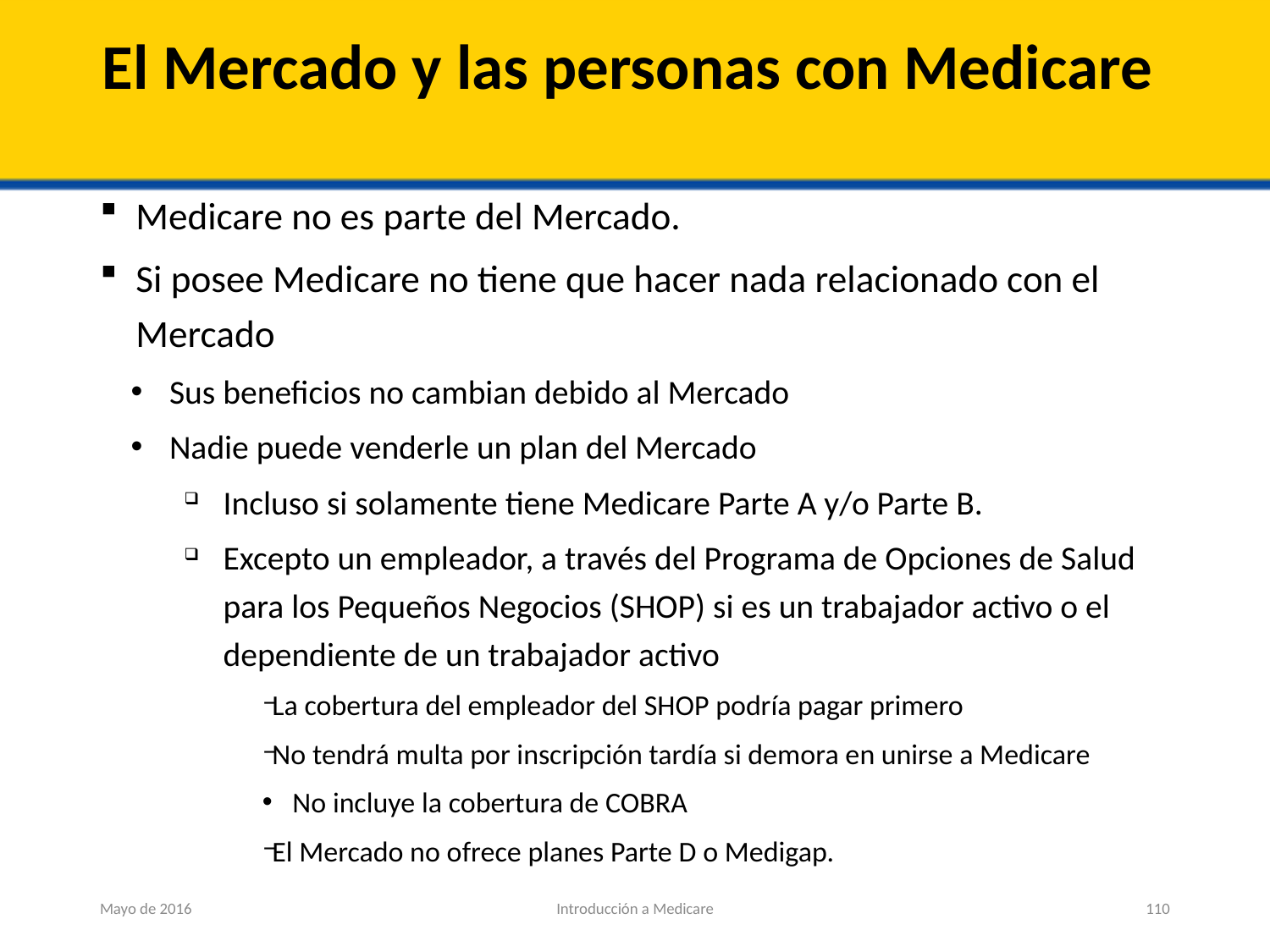

# El Mercado y las personas con Medicare
Medicare no es parte del Mercado.
Si posee Medicare no tiene que hacer nada relacionado con el Mercado
Sus beneficios no cambian debido al Mercado
Nadie puede venderle un plan del Mercado
Incluso si solamente tiene Medicare Parte A y/o Parte B.
Excepto un empleador, a través del Programa de Opciones de Salud para los Pequeños Negocios (SHOP) si es un trabajador activo o el dependiente de un trabajador activo
La cobertura del empleador del SHOP podría pagar primero
No tendrá multa por inscripción tardía si demora en unirse a Medicare
No incluye la cobertura de COBRA
El Mercado no ofrece planes Parte D o Medigap.

Mayo de 2016
Introducción a Medicare
110